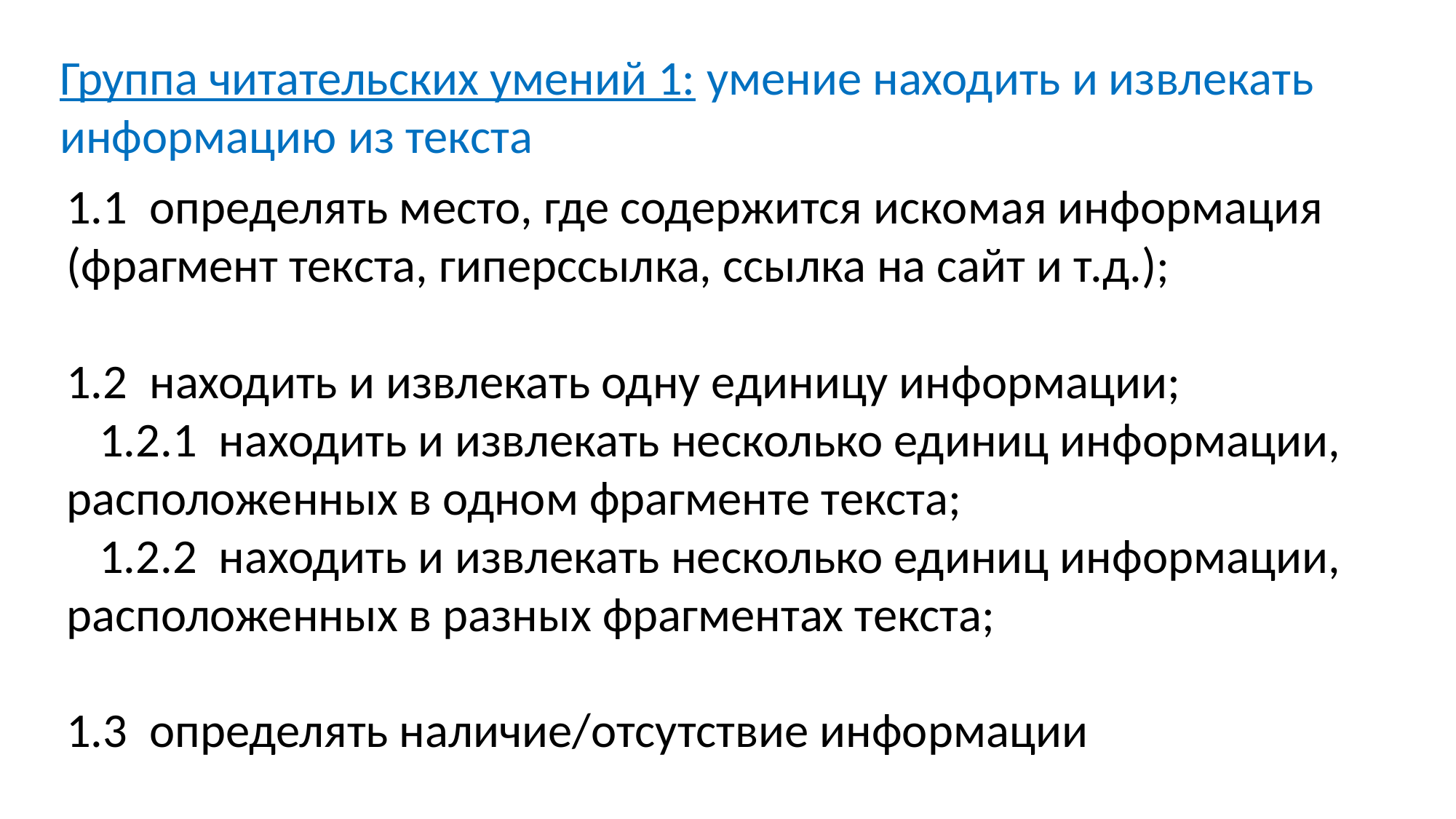

Читательские умения
Группа читательских умений 1: умение находить и извлекать информацию из текста
1.1  определять место, где содержится искомая информация (фрагмент текста, гиперссылка, ссылка на сайт и т.д.);

1.2  находить и извлекать одну единицу информации;
   1.2.1  находить и извлекать несколько единиц информации, расположенных в одном фрагменте текста;
   1.2.2  находить и извлекать несколько единиц информации, расположенных в разных фрагментах текста;

1.3  определять наличие/отсутствие информации